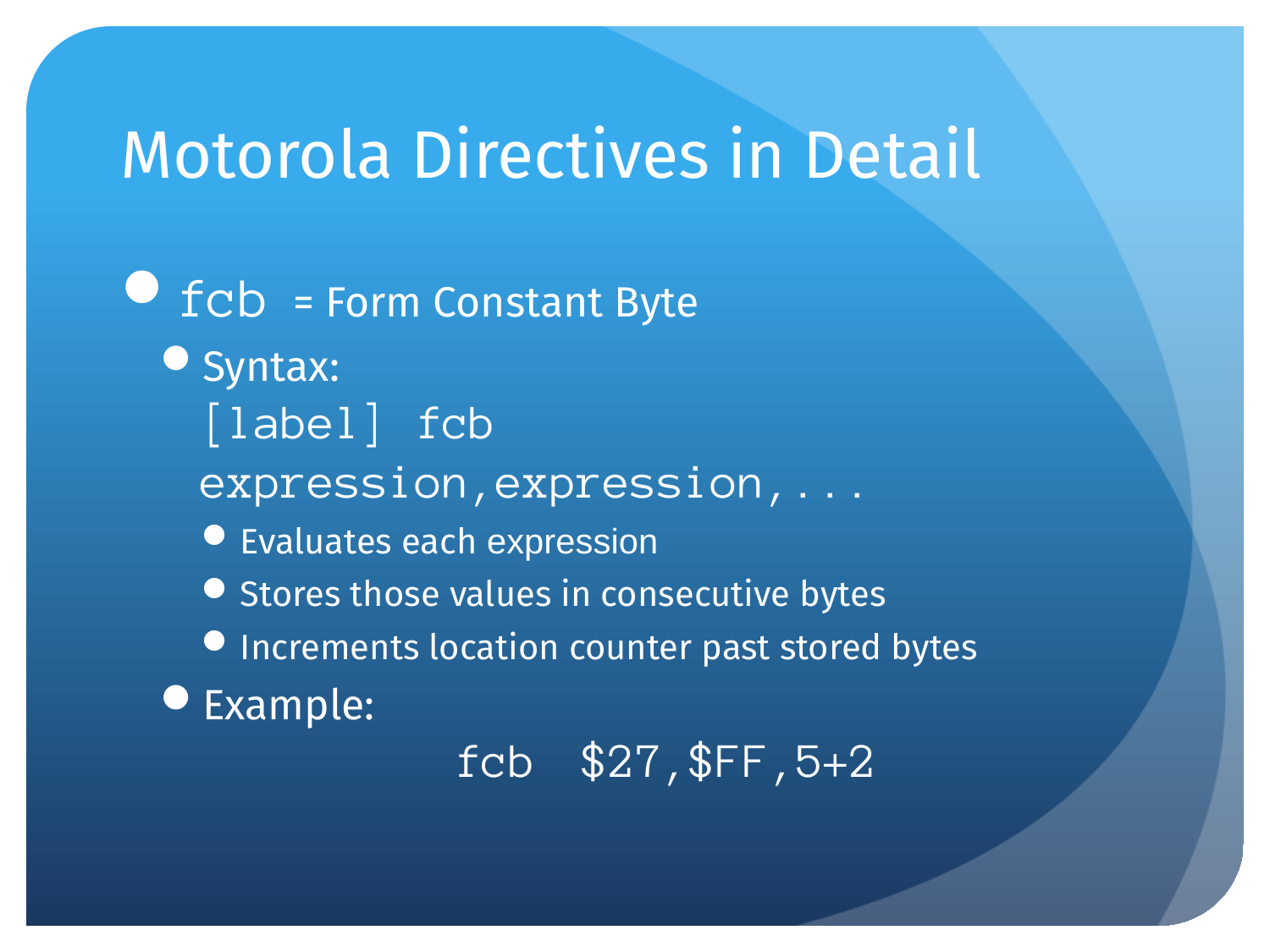

# Motorola Directives in Detail
fcb = Form Constant Byte
Syntax:
[label] fcb expression,expression,...
Evaluates each expression
Stores those values in consecutive bytes
Increments location counter past stored bytes
Example:
		fcb	$27,$FF,5+2